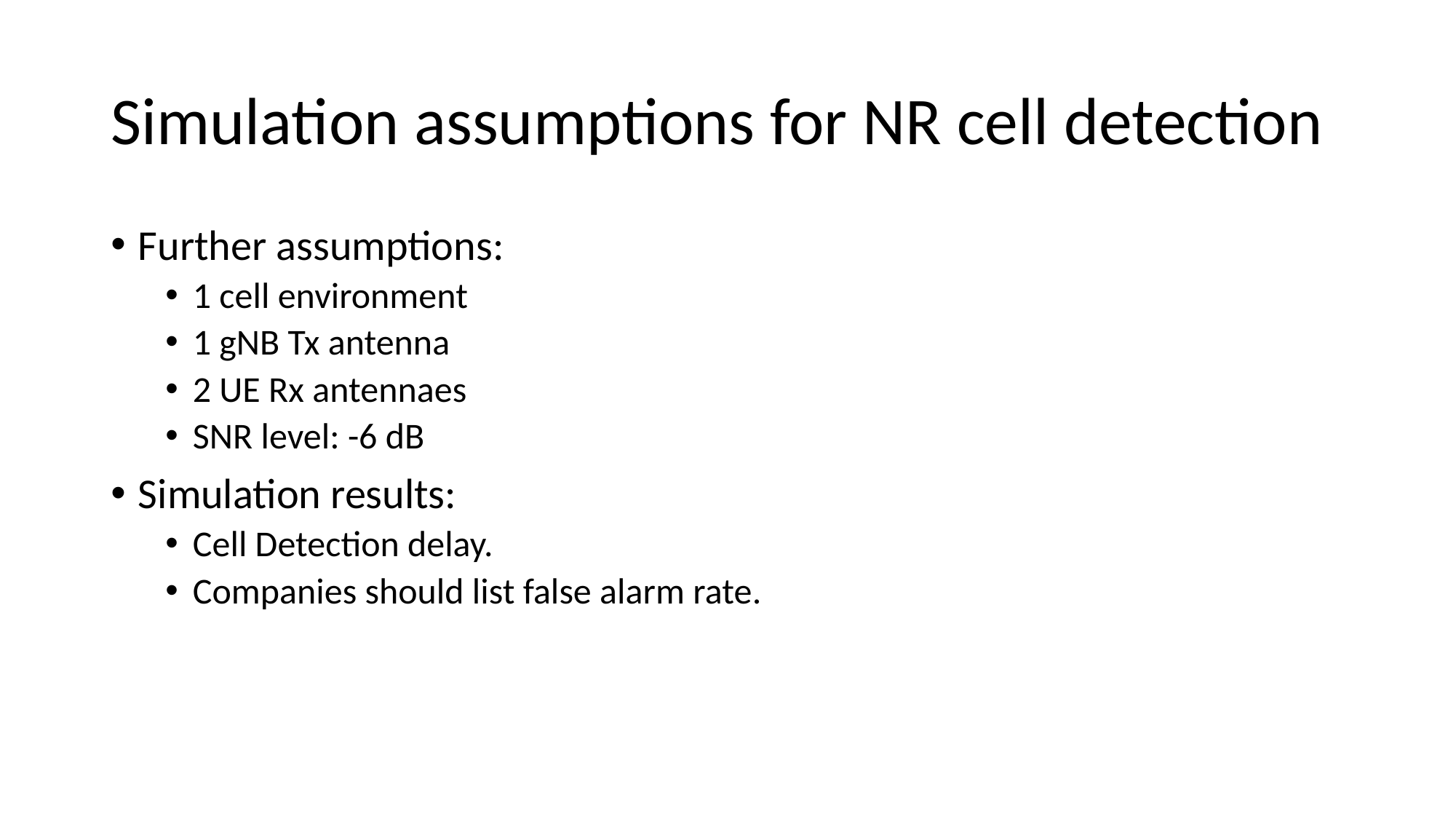

# Simulation assumptions for NR cell detection
Further assumptions:
1 cell environment
1 gNB Tx antenna
2 UE Rx antennaes
SNR level: -6 dB
Simulation results:
Cell Detection delay.
Companies should list false alarm rate.